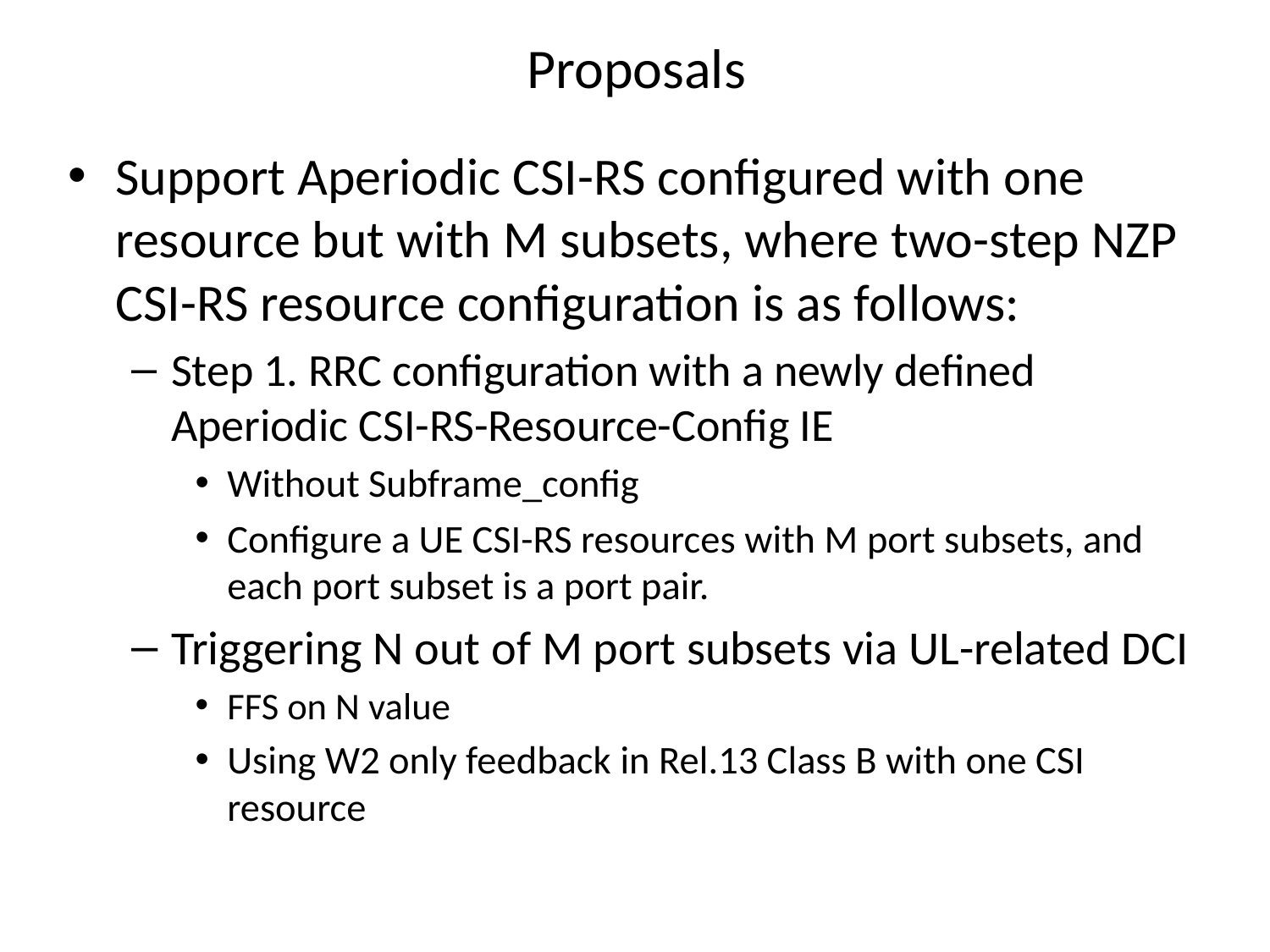

# Proposals
Support Aperiodic CSI-RS configured with one resource but with M subsets, where two-step NZP CSI-RS resource configuration is as follows:
Step 1. RRC configuration with a newly defined Aperiodic CSI-RS-Resource-Config IE
Without Subframe_config
Configure a UE CSI-RS resources with M port subsets, and each port subset is a port pair.
Triggering N out of M port subsets via UL-related DCI
FFS on N value
Using W2 only feedback in Rel.13 Class B with one CSI resource